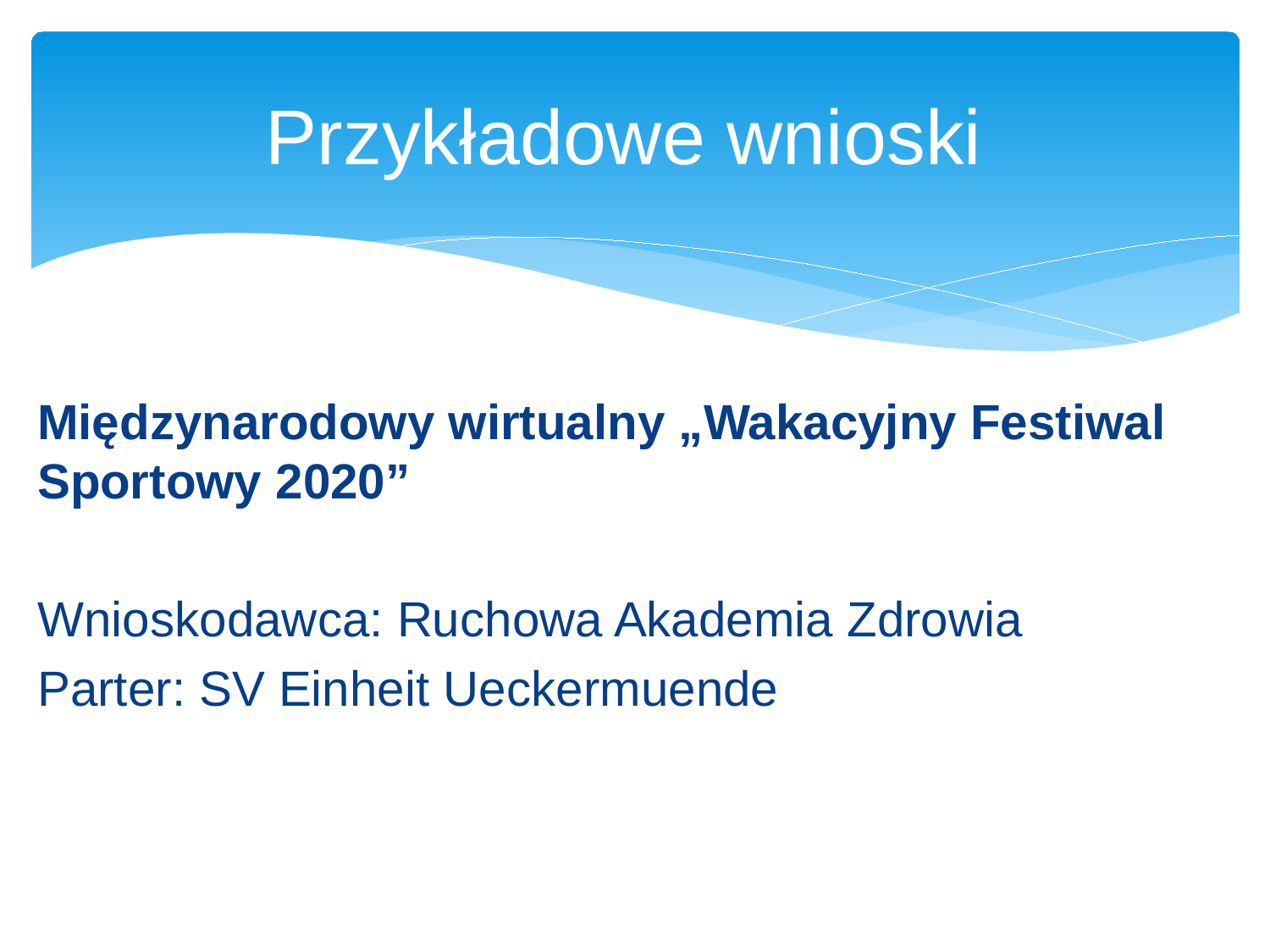

# Przykładowe wnioski

Międzynarodowy wirtualny „Wakacyjny Festiwal Sportowy 2020”

Wnioskodawca: Ruchowa Akademia Zdrowia
Parter: SV Einheit Ueckermuende